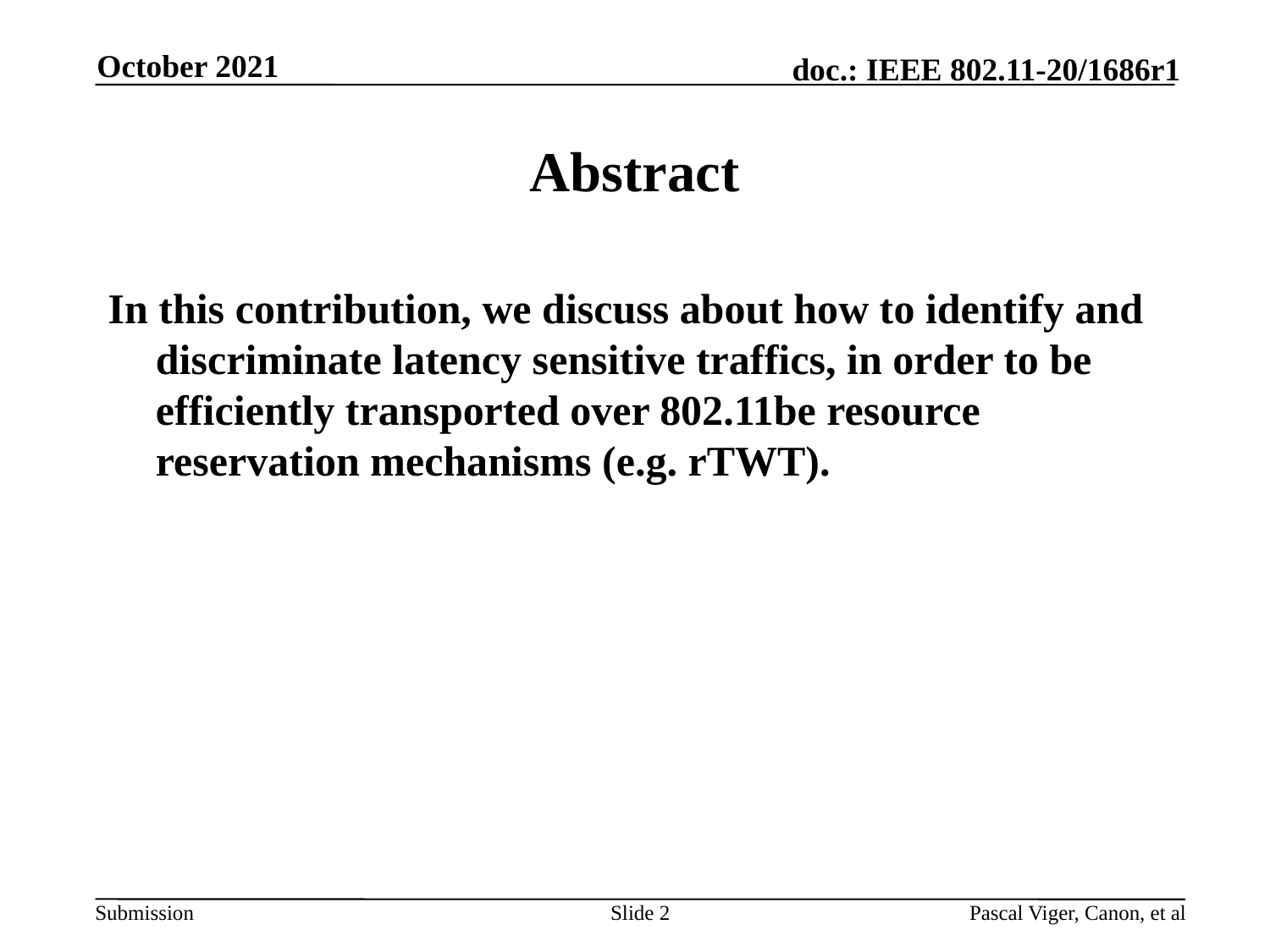

October 2021
# Abstract
In this contribution, we discuss about how to identify and discriminate latency sensitive traffics, in order to be efficiently transported over 802.11be resource reservation mechanisms (e.g. rTWT).

Slide 2
Pascal Viger, Canon, et al